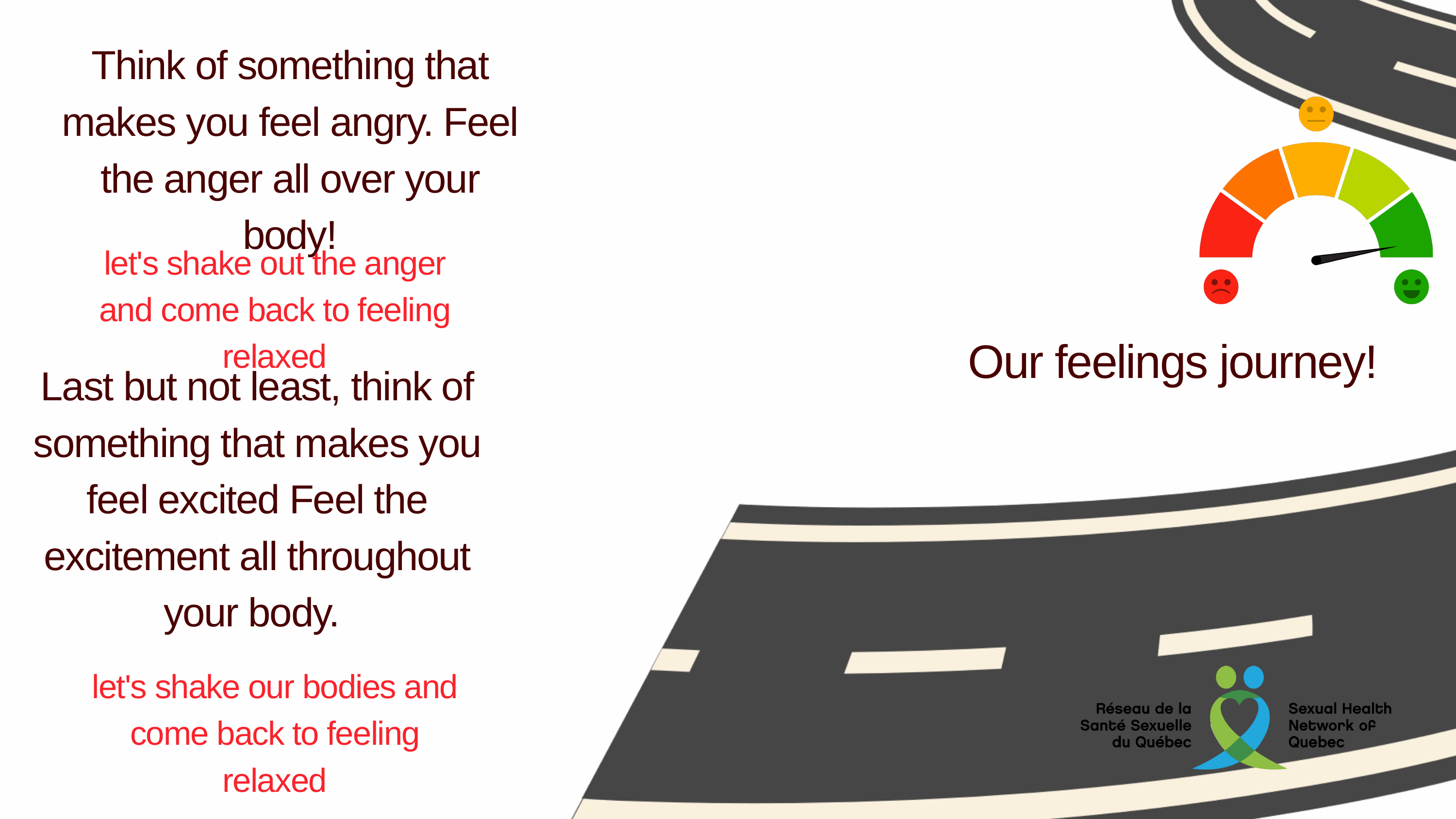

Think of something that makes you feel angry. Feel the anger all over your body!

let's shake out the anger and come back to feeling relaxed
Our feelings journey!
Last but not least, think of something that makes you feel excited Feel the excitement all throughout your body.
let's shake our bodies and come back to feeling relaxed